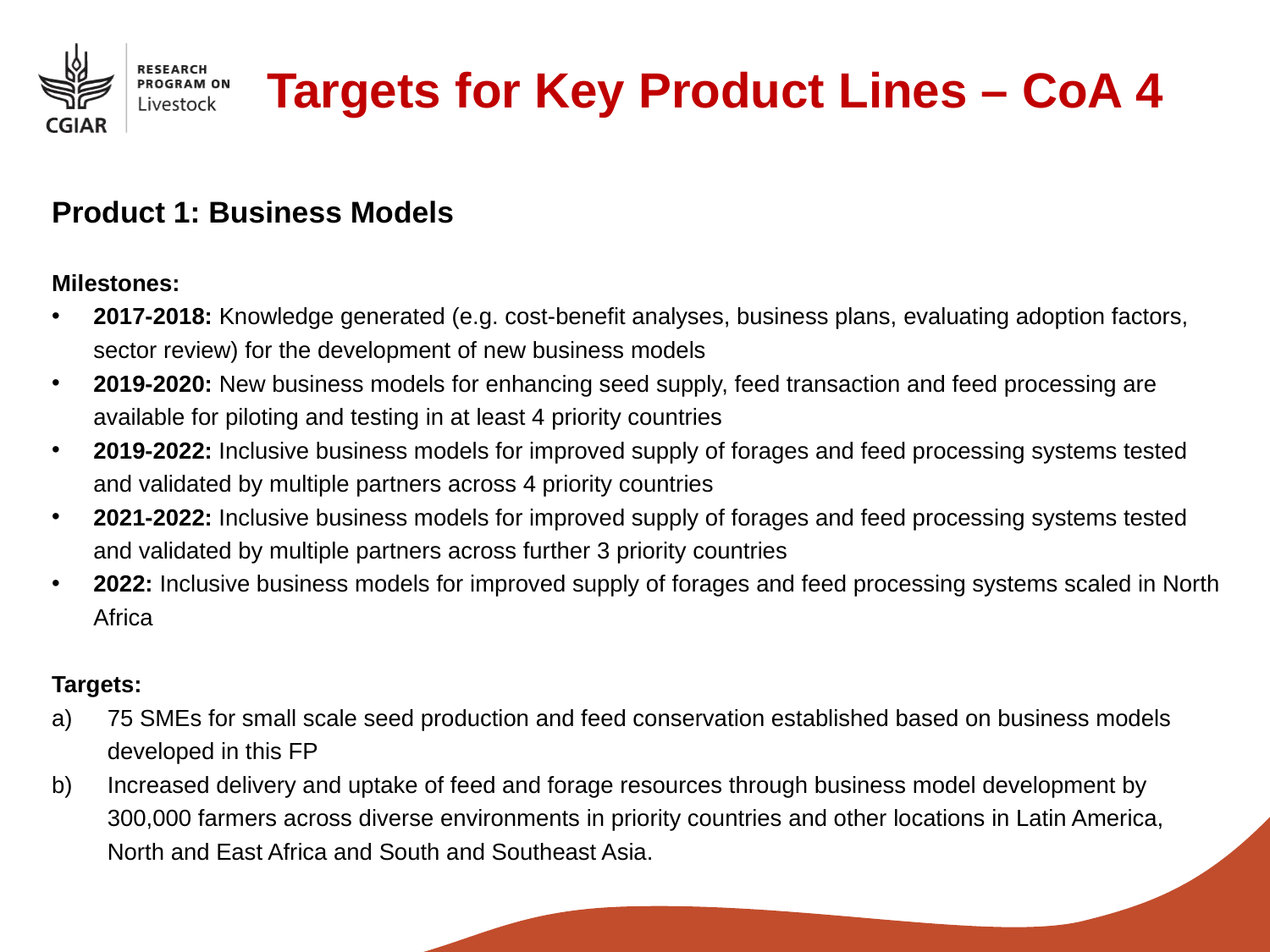

Targets for Key Product Lines – CoA 4
Product 1: Business Models

Milestones:
2017-2018: Knowledge generated (e.g. cost-benefit analyses, business plans, evaluating adoption factors, sector review) for the development of new business models
2019-2020: New business models for enhancing seed supply, feed transaction and feed processing are available for piloting and testing in at least 4 priority countries
2019-2022: Inclusive business models for improved supply of forages and feed processing systems tested and validated by multiple partners across 4 priority countries
2021-2022: Inclusive business models for improved supply of forages and feed processing systems tested and validated by multiple partners across further 3 priority countries
2022: Inclusive business models for improved supply of forages and feed processing systems scaled in North Africa

Targets:
75 SMEs for small scale seed production and feed conservation established based on business models developed in this FP
Increased delivery and uptake of feed and forage resources through business model development by 300,000 farmers across diverse environments in priority countries and other locations in Latin America, North and East Africa and South and Southeast Asia.